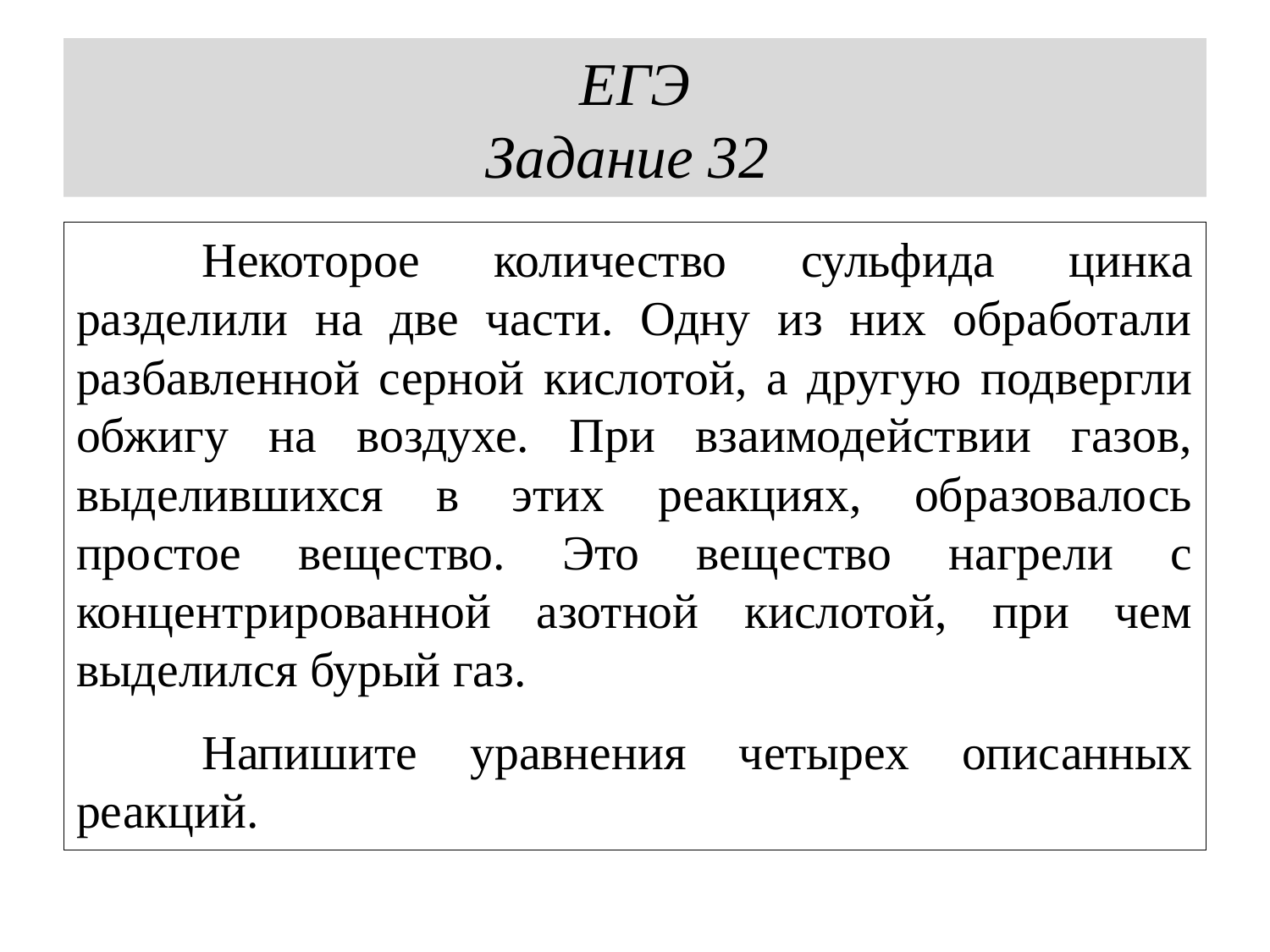

# ЕГЭ Задание 32
	Некоторое количество сульфида цинка разделили на две части. Одну из них обработали разбавленной серной кислотой, а другую подвергли обжигу на воздухе. При взаимодействии газов, выделившихся в этих реакциях, образовалось простое вещество. Это вещество нагрели с концентрированной азотной кислотой, при чем выделился бурый газ.
	Напишите уравнения четырех описанных реакций.